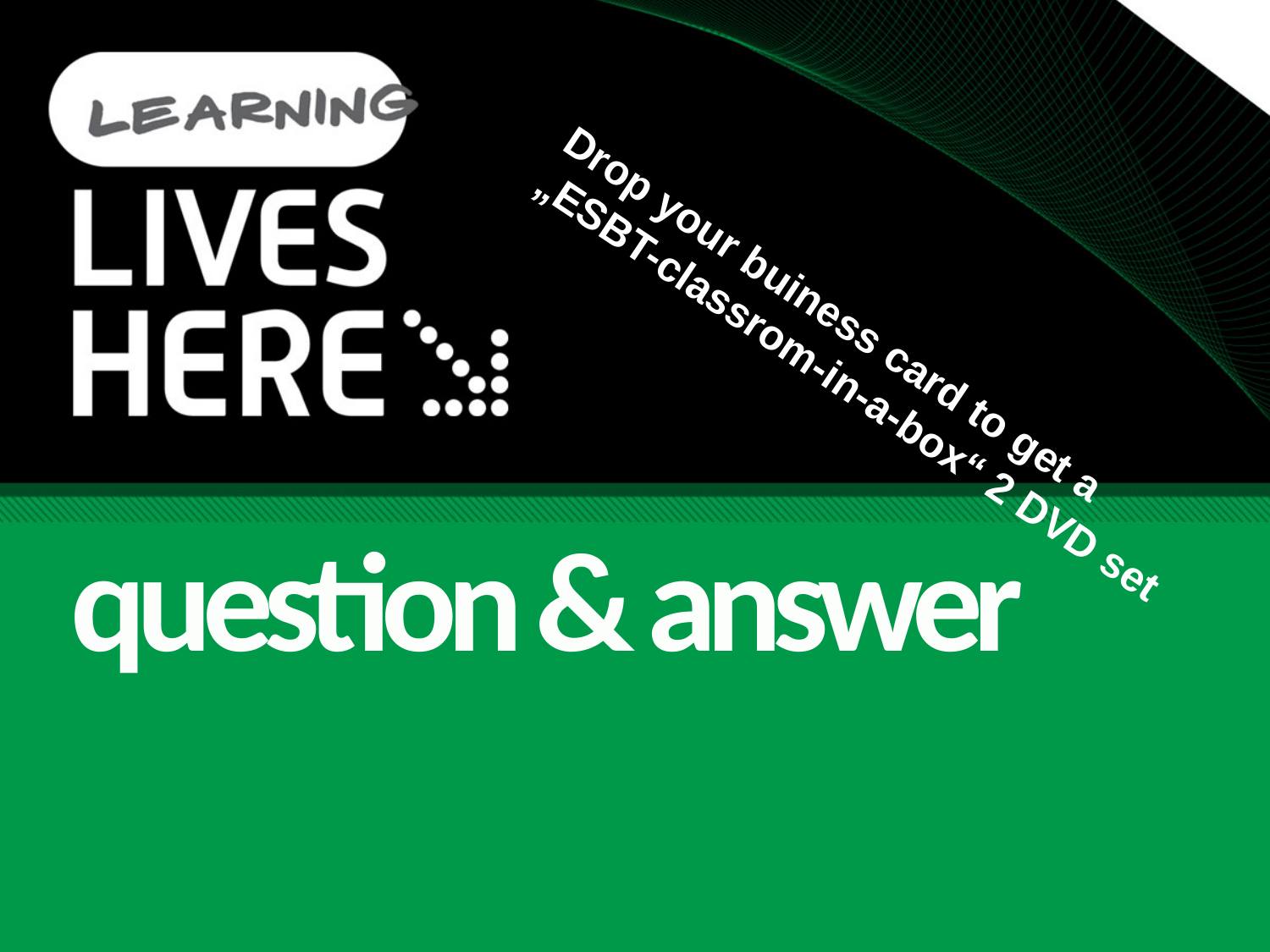

Drop your buiness card to get a
„ESBT-classrom-in-a-box“ 2 DVD set
question & answer